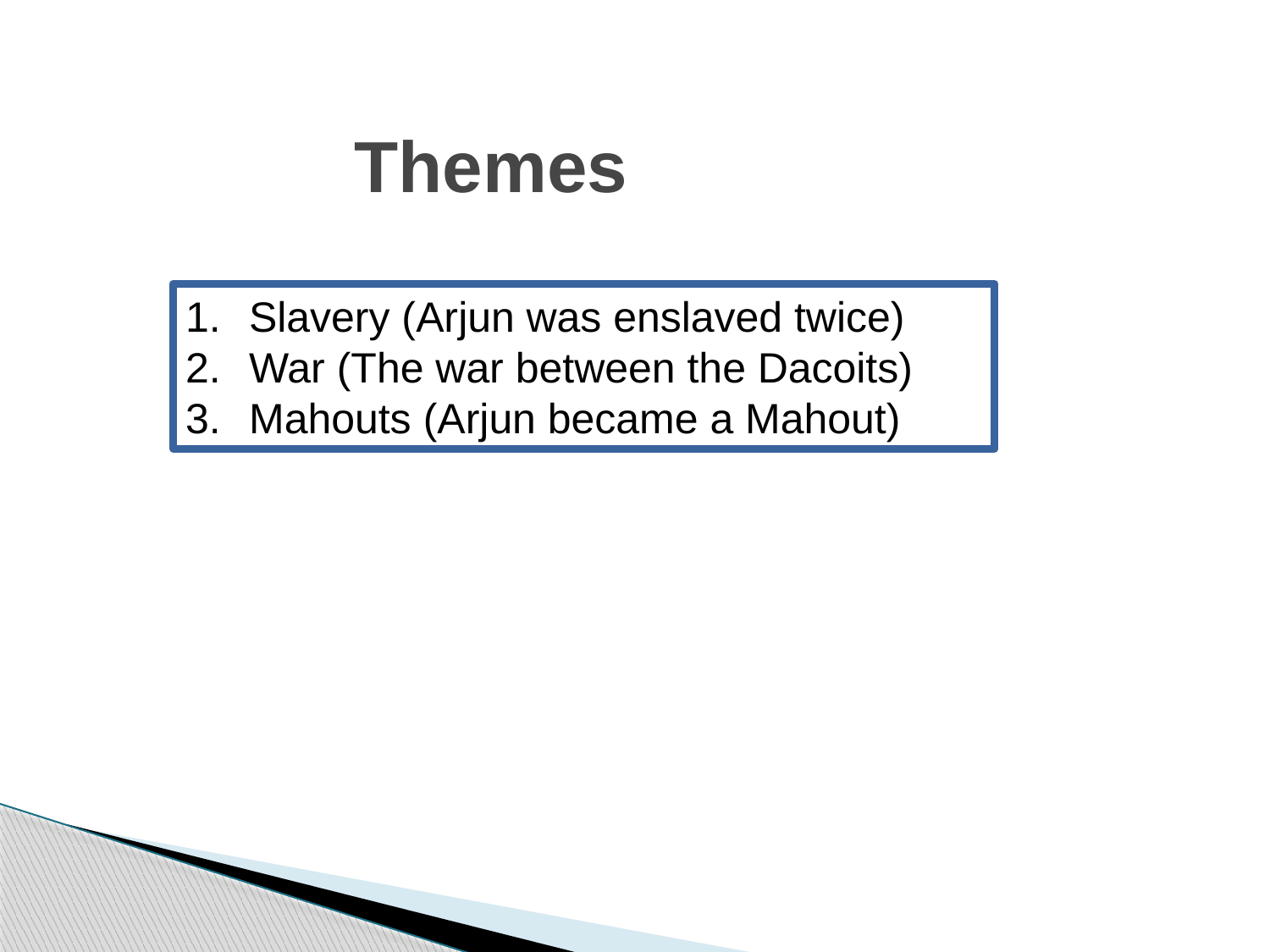

Themes

Slavery (Arjun was enslaved twice)
War (The war between the Dacoits)
Mahouts (Arjun became a Mahout)